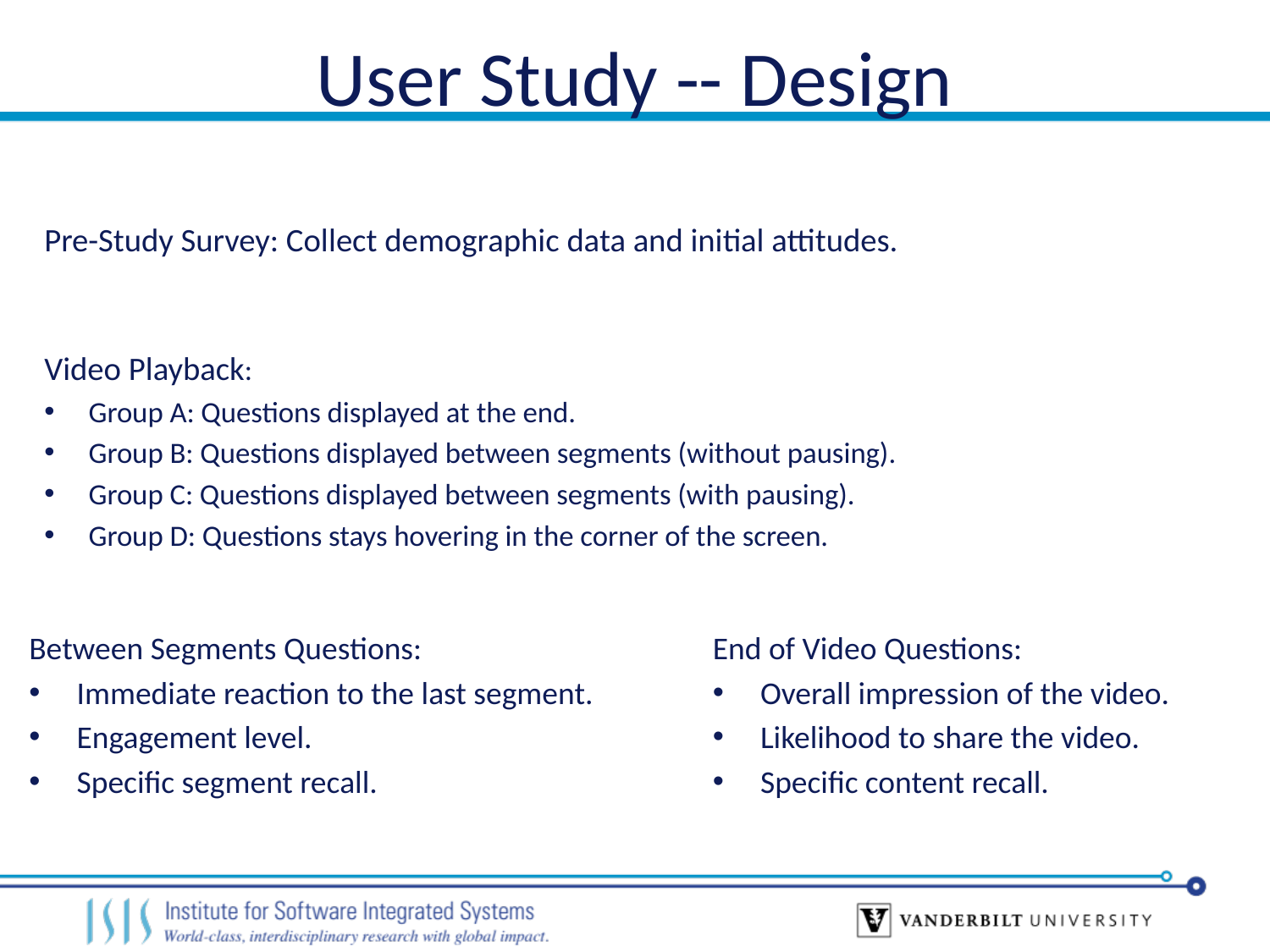

# User Study -- Design

Pre-Study Survey: Collect demographic data and initial attitudes.

Video Playback:
Group A: Questions displayed at the end.
Group B: Questions displayed between segments (without pausing).
Group C: Questions displayed between segments (with pausing).
Group D: Questions stays hovering in the corner of the screen.
Between Segments Questions:
Immediate reaction to the last segment.
Engagement level.
Specific segment recall.

End of Video Questions:
Overall impression of the video.
Likelihood to share the video.
Specific content recall.